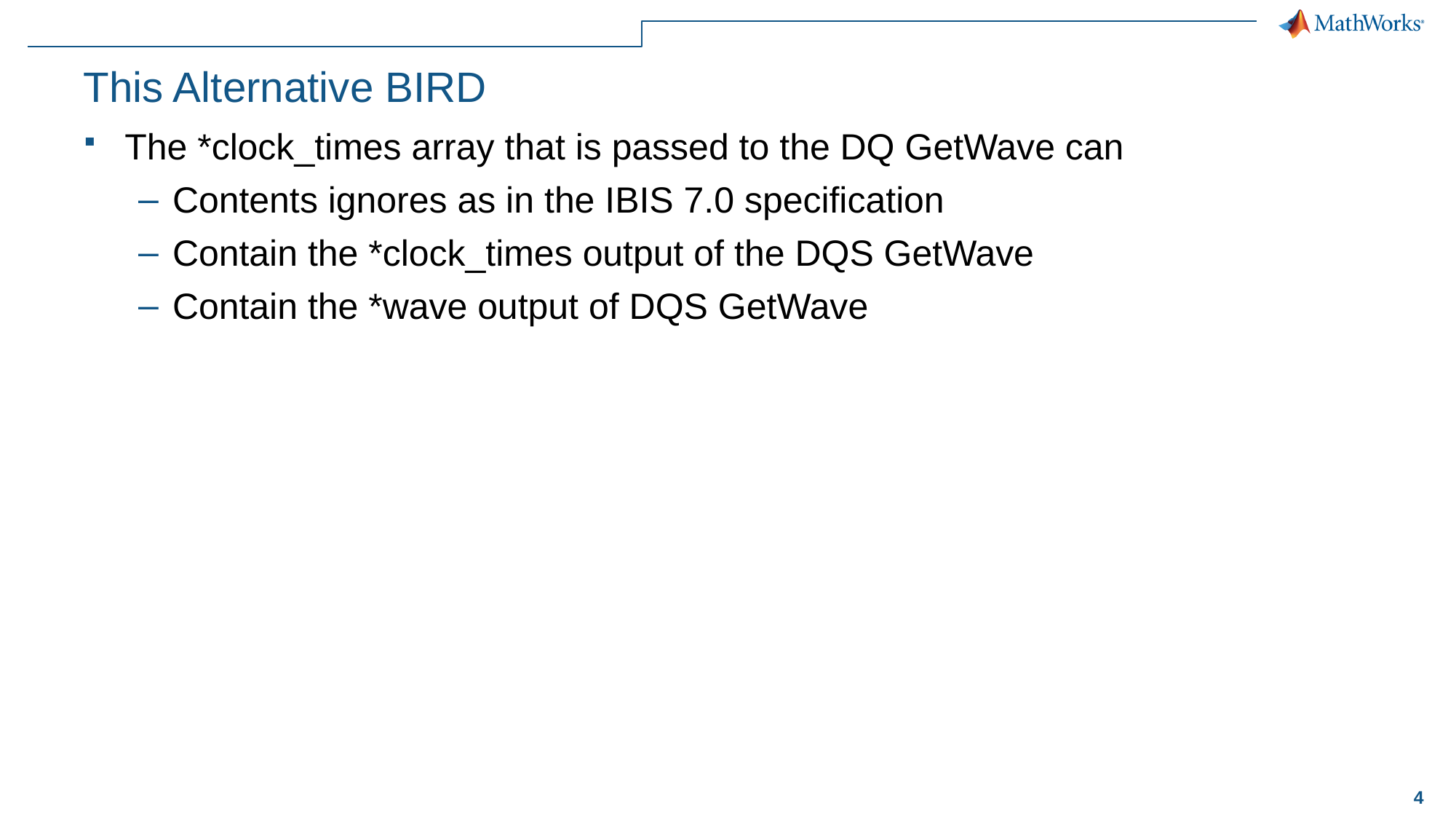

# This Alternative BIRD
The *clock_times array that is passed to the DQ GetWave can
Contents ignores as in the IBIS 7.0 specification
Contain the *clock_times output of the DQS GetWave
Contain the *wave output of DQS GetWave